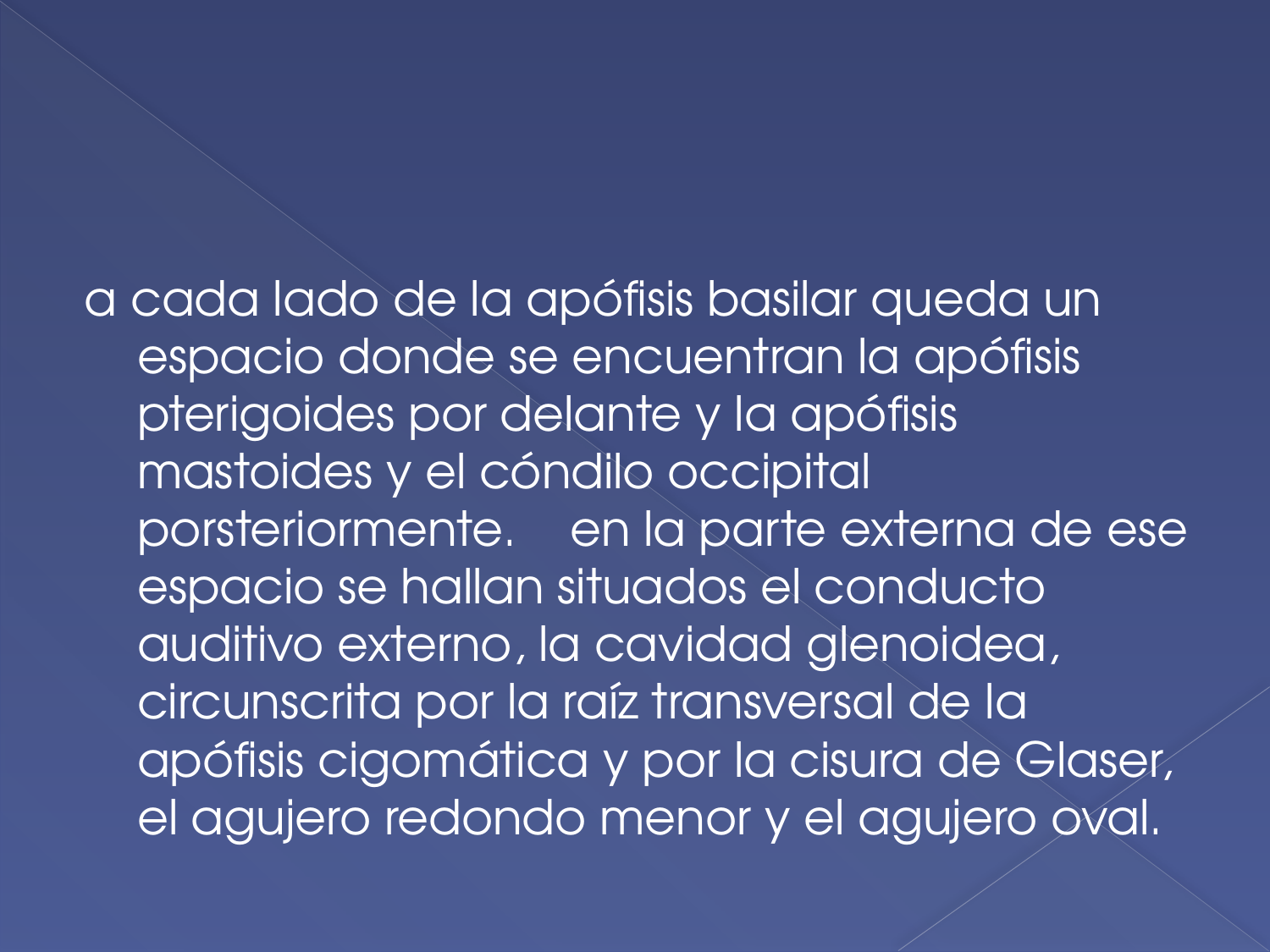

#
a cada lado de la apófisis basilar queda un espacio donde se encuentran la apófisis pterigoides por delante y la apófisis mastoides y el cóndilo occipital porsteriormente.    en la parte externa de ese espacio se hallan situados el conducto auditivo externo, la cavidad glenoidea, circunscrita por la raíz transversal de la apófisis cigomática y por la cisura de Glaser, el agujero redondo menor y el agujero oval.